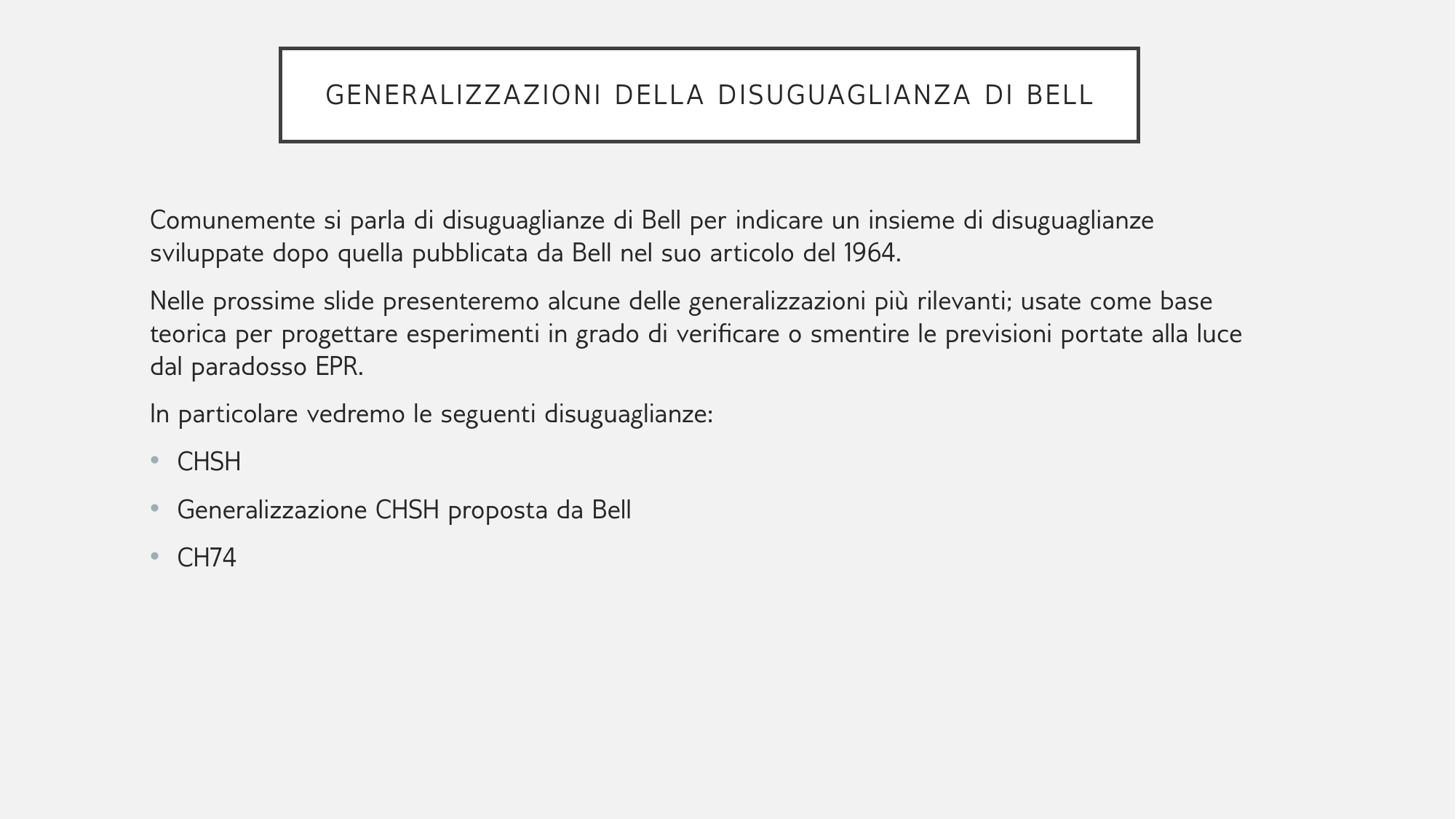

# Generalizzazioni della disuguaglianza di BELL
Comunemente si parla di disuguaglianze di Bell per indicare un insieme di disuguaglianze sviluppate dopo quella pubblicata da Bell nel suo articolo del 1964.
Nelle prossime slide presenteremo alcune delle generalizzazioni più rilevanti; usate come base teorica per progettare esperimenti in grado di verificare o smentire le previsioni portate alla luce dal paradosso EPR.
In particolare vedremo le seguenti disuguaglianze:
CHSH
Generalizzazione CHSH proposta da Bell
CH74